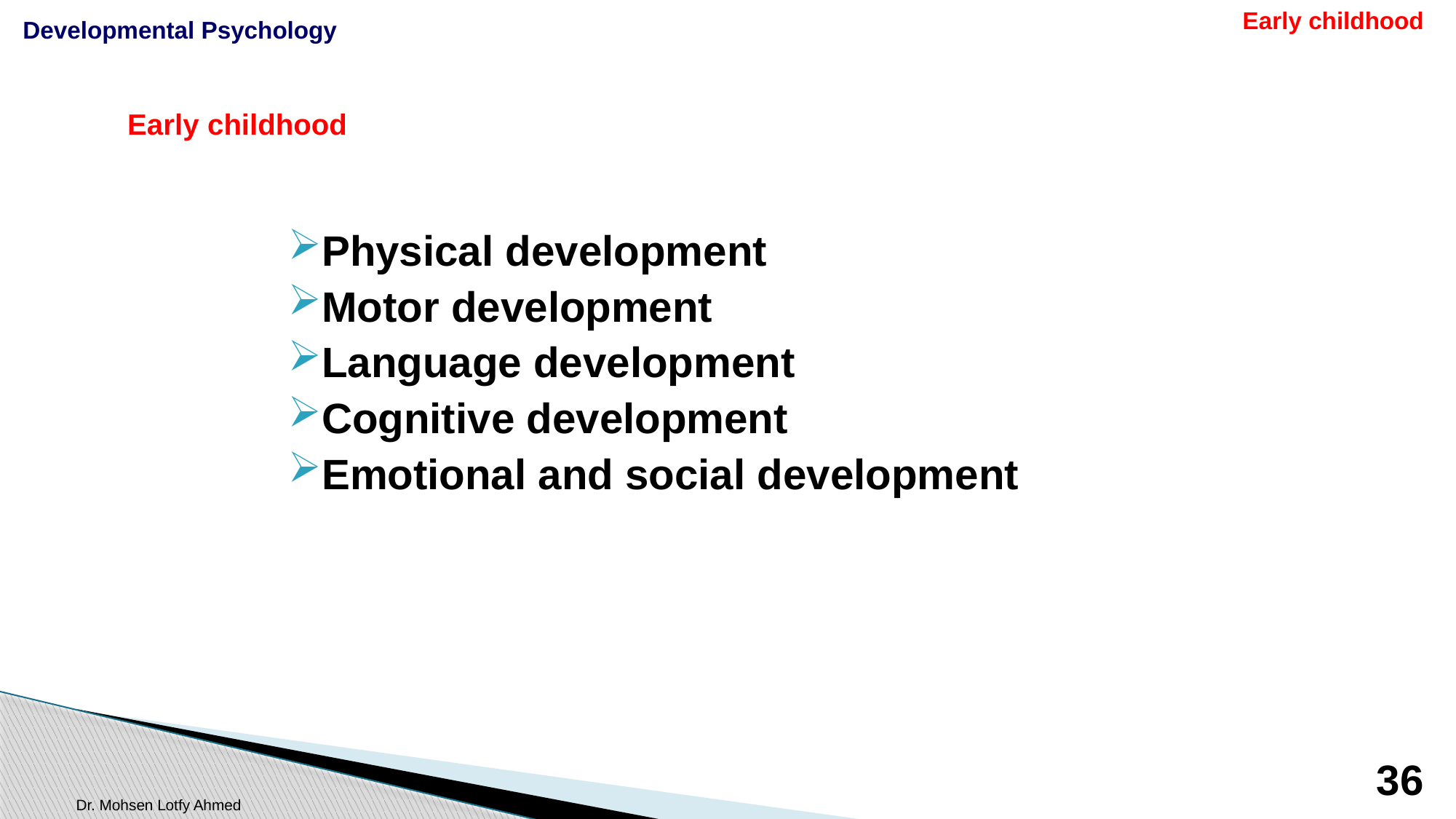

Early childhood
Developmental Psychology
# Early childhood
Physical development
Motor development
Language development
Cognitive development
Emotional and social development
36
Dr. Mohsen Lotfy Ahmed